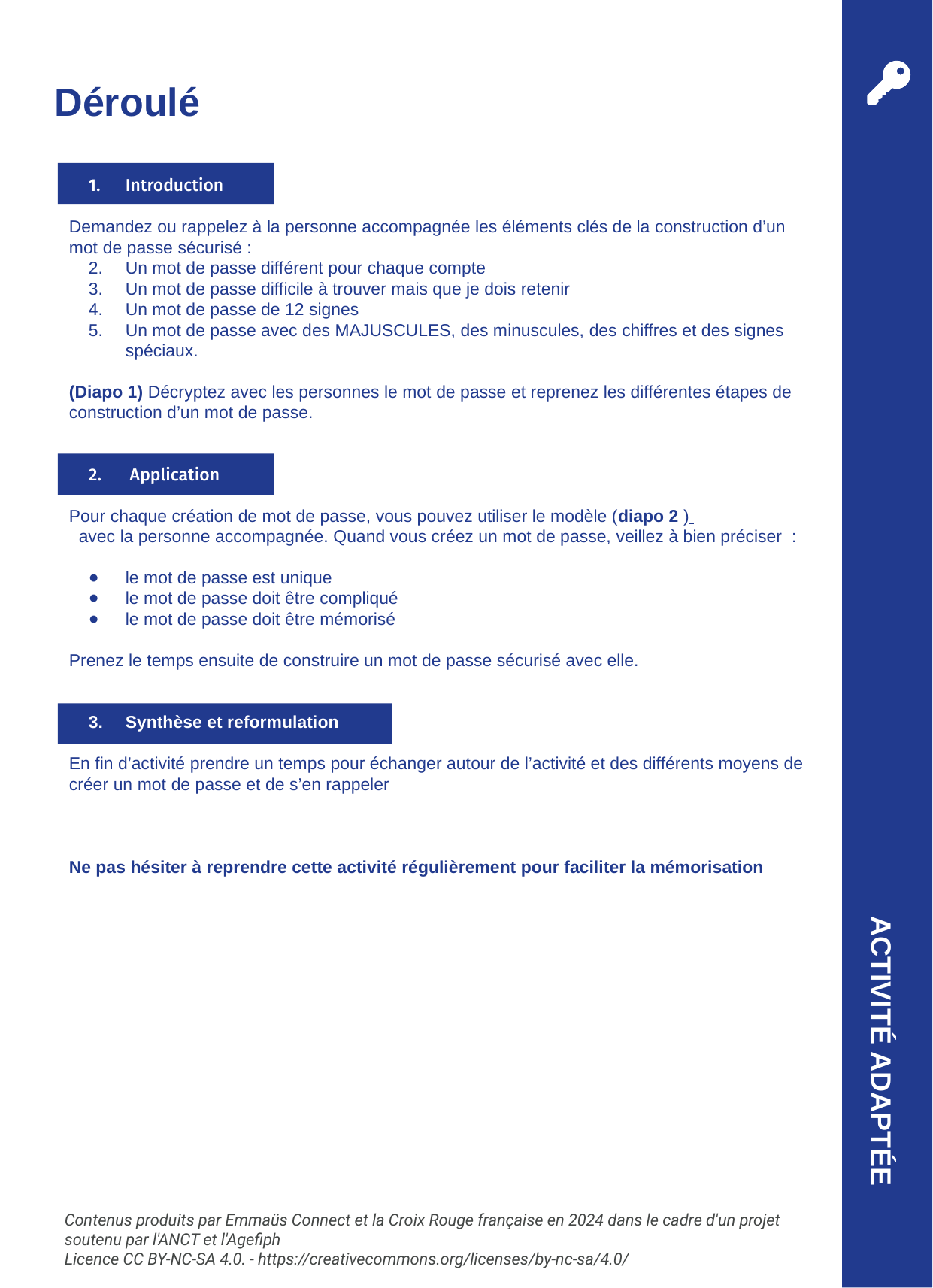

Déroulé
Introduction

Demandez ou rappelez à la personne accompagnée les éléments clés de la construction d’un mot de passe sécurisé :
Un mot de passe différent pour chaque compte
Un mot de passe difficile à trouver mais que je dois retenir
Un mot de passe de 12 signes
Un mot de passe avec des MAJUSCULES, des minuscules, des chiffres et des signes spéciaux.

(Diapo 1) Décryptez avec les personnes le mot de passe et reprenez les différentes étapes de construction d’un mot de passe.

 Application

Pour chaque création de mot de passe, vous pouvez utiliser le modèle (diapo 2 )
  avec la personne accompagnée. Quand vous créez un mot de passe, veillez à bien préciser  :

le mot de passe est unique
le mot de passe doit être compliqué
le mot de passe doit être mémorisé

Prenez le temps ensuite de construire un mot de passe sécurisé avec elle.

Synthèse et reformulation

En fin d’activité prendre un temps pour échanger autour de l’activité et des différents moyens de créer un mot de passe et de s’en rappeler

Ne pas hésiter à reprendre cette activité régulièrement pour faciliter la mémorisation

ACTIVITÉ ADAPTÉE